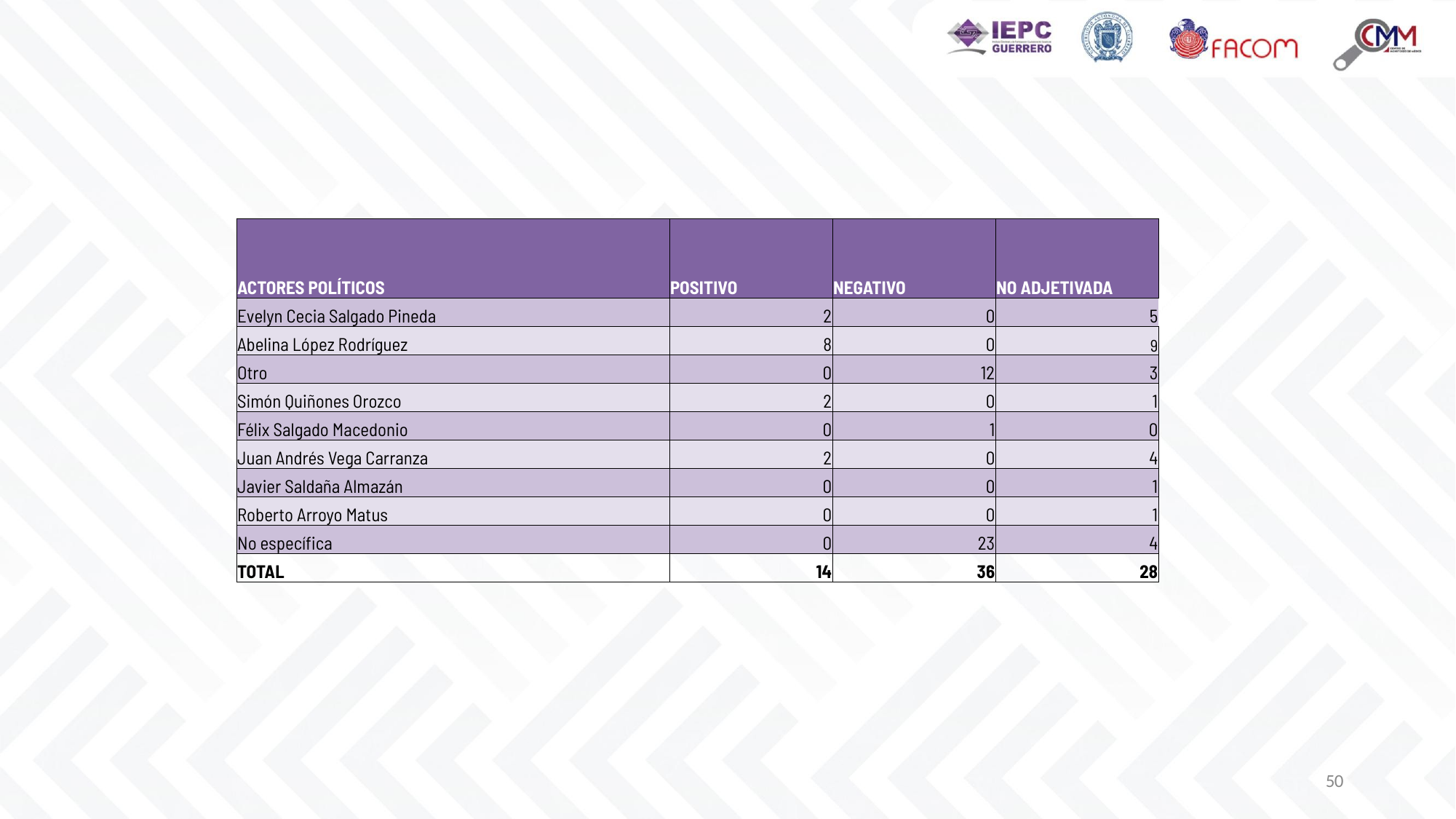

| ACTORES POLÍTICOS | POSITIVO | NEGATIVO | NO ADJETIVADA |
| --- | --- | --- | --- |
| Evelyn Cecia Salgado Pineda | 2 | 0 | 5 |
| Abelina López Rodríguez | 8 | 0 | 9 |
| Otro | 0 | 12 | 3 |
| Simón Quiñones Orozco | 2 | 0 | 1 |
| Félix Salgado Macedonio | 0 | 1 | 0 |
| Juan Andrés Vega Carranza | 2 | 0 | 4 |
| Javier Saldaña Almazán | 0 | 0 | 1 |
| Roberto Arroyo Matus | 0 | 0 | 1 |
| No específica | 0 | 23 | 4 |
| TOTAL | 14 | 36 | 28 |
50